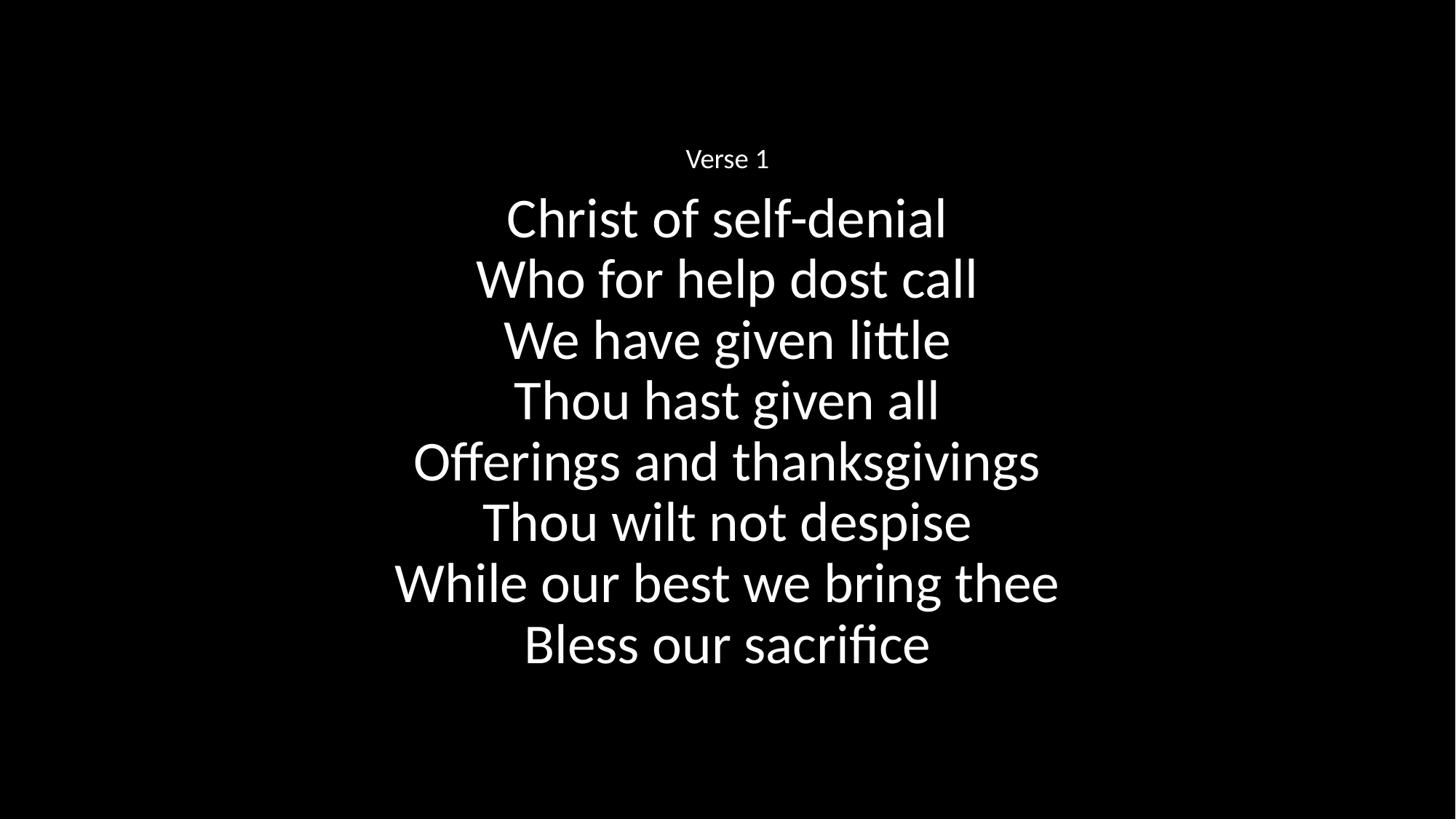

Verse 1
Christ of self-denial
Who for help dost call
We have given little
Thou hast given all
Offerings and thanksgivings
Thou wilt not despise
While our best we bring thee
Bless our sacrifice